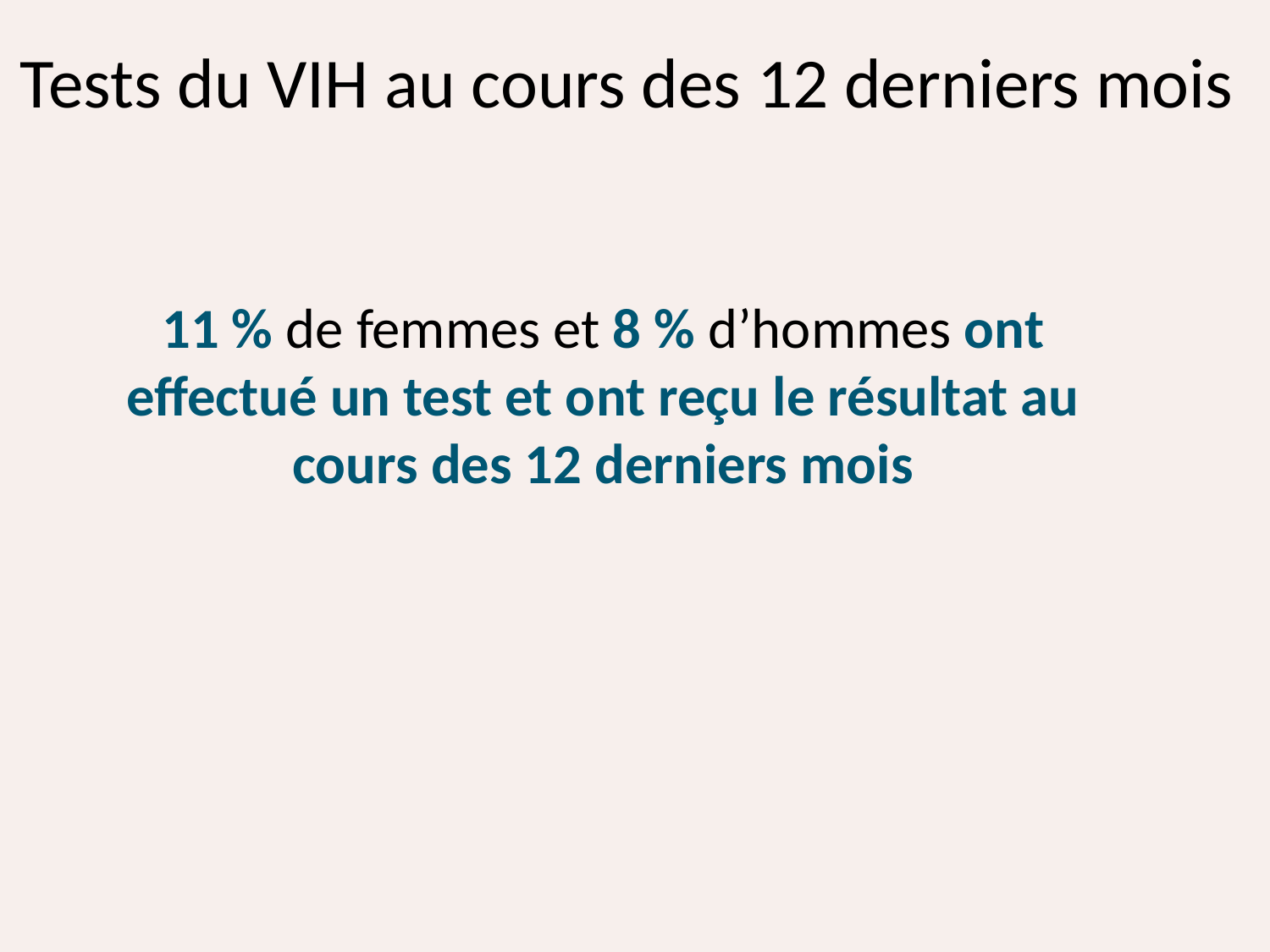

# Tests du VIH au cours des 12 derniers mois
11 % de femmes et 8 % d’hommes ont effectué un test et ont reçu le résultat au cours des 12 derniers mois